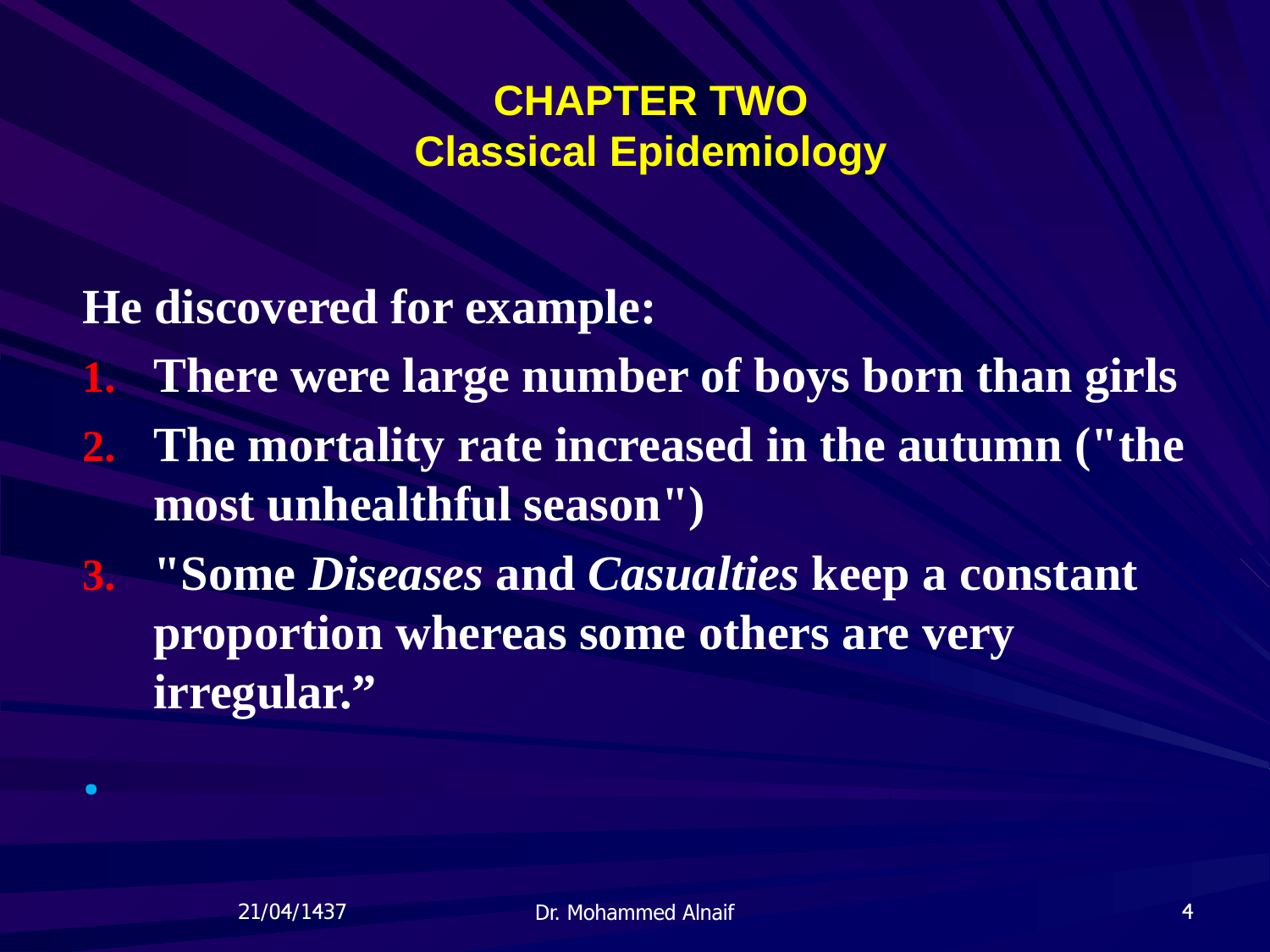

# CHAPTER TWO Classical Epidemiology
He discovered for example:
There were large number of boys born than girls
The mortality rate increased in the autumn ("the most unhealthful season")
"Some Diseases and Casualties keep a constant proportion whereas some others are very irregular.”
.
21/04/1437
4
Dr. Mohammed Alnaif